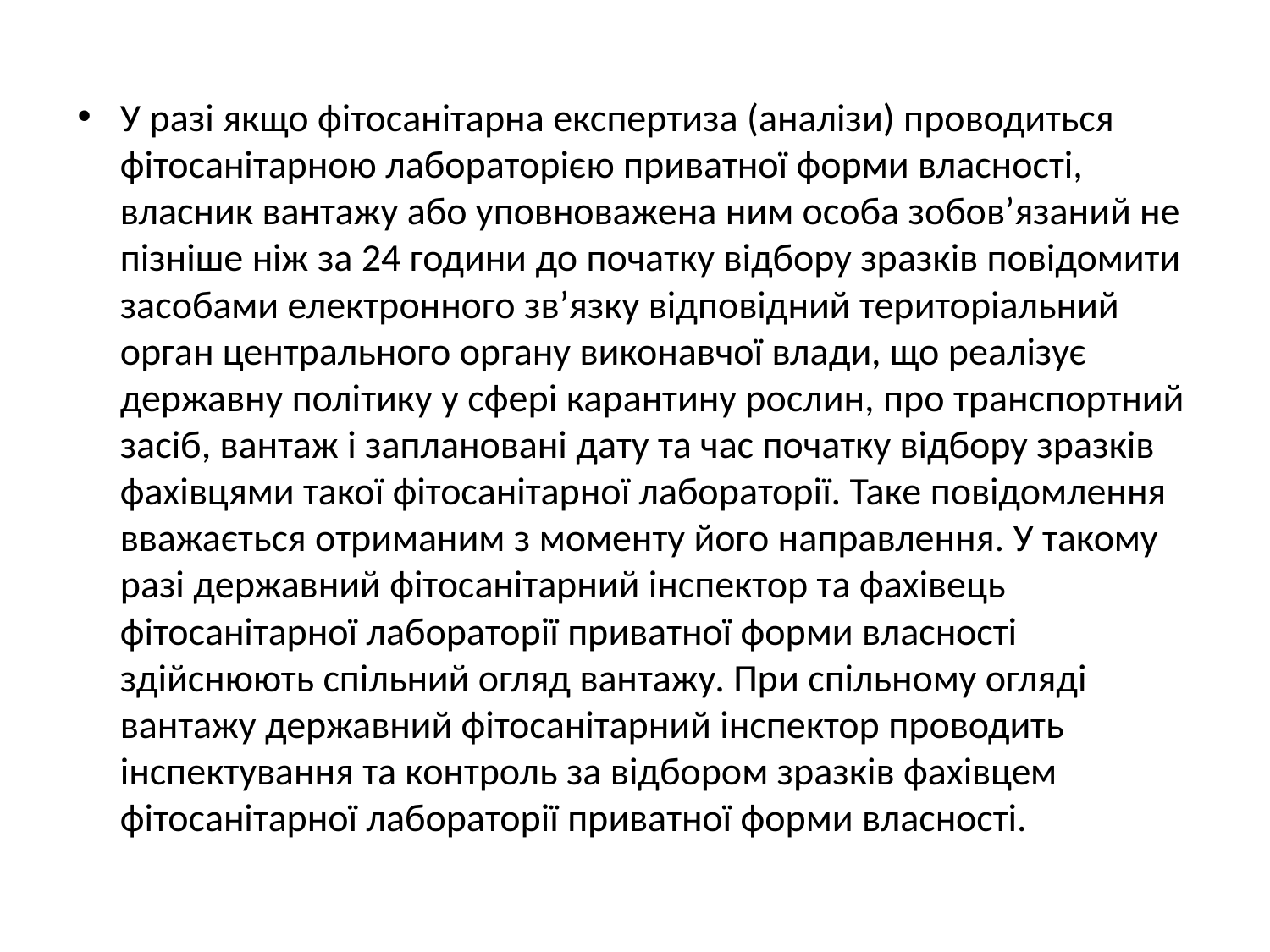

У разі якщо фітосанітарна експертиза (аналізи) проводиться фітосанітарною лабораторією приватної форми власності, власник вантажу або уповноважена ним особа зобов’язаний не пізніше ніж за 24 години до початку відбору зразків повідомити засобами електронного зв’язку відповідний територіальний орган центрального органу виконавчої влади, що реалізує державну політику у сфері карантину рослин, про транспортний засіб, вантаж і заплановані дату та час початку відбору зразків фахівцями такої фітосанітарної лабораторії. Таке повідомлення вважається отриманим з моменту його направлення. У такому разі державний фітосанітарний інспектор та фахівець фітосанітарної лабораторії приватної форми власності здійснюють спільний огляд вантажу. При спільному огляді вантажу державний фітосанітарний інспектор проводить інспектування та контроль за відбором зразків фахівцем фітосанітарної лабораторії приватної форми власності.